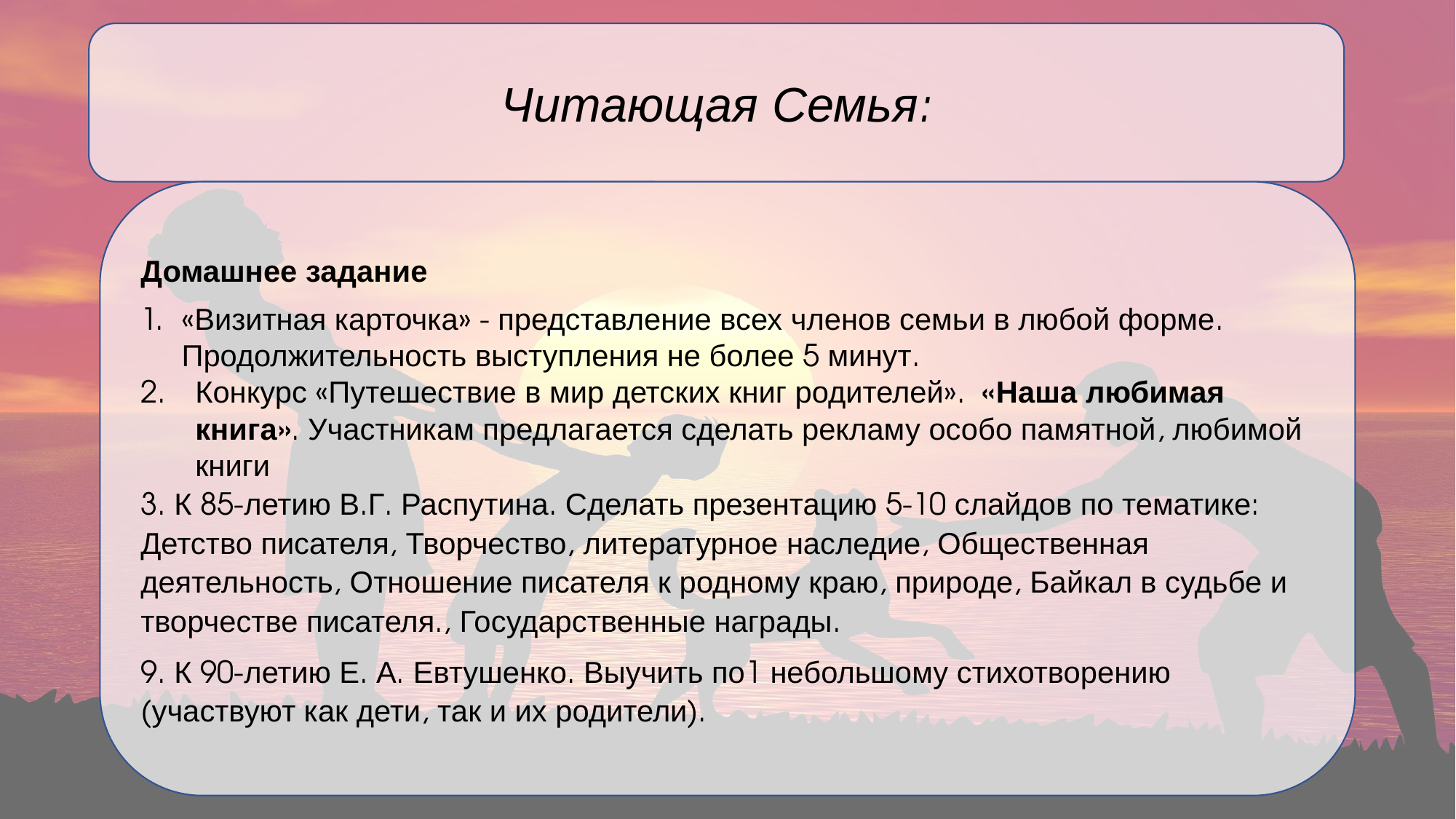

Читающая Семья:
Домашнее задание
«Визитная карточка» - представление всех членов семьи в любой форме. Продолжительность выступления не более 5 минут.
Конкурс «Путешествие в мир детских книг родителей».  «Наша любимая книга». Участникам предлагается сделать рекламу особо памятной, любимой книги
3. К 85-летию В.Г. Распутина. Сделать презентацию 5-10 слайдов по тематике: Детство писателя, Творчество, литературное наследие, Общественная деятельность, Отношение писателя к родному краю, природе, Байкал в судьбе и творчестве писателя., Государственные награды.
9. К 90-летию Е. А. Евтушенко. Выучить по1 небольшому стихотворению (участвуют как дети, так и их родители).